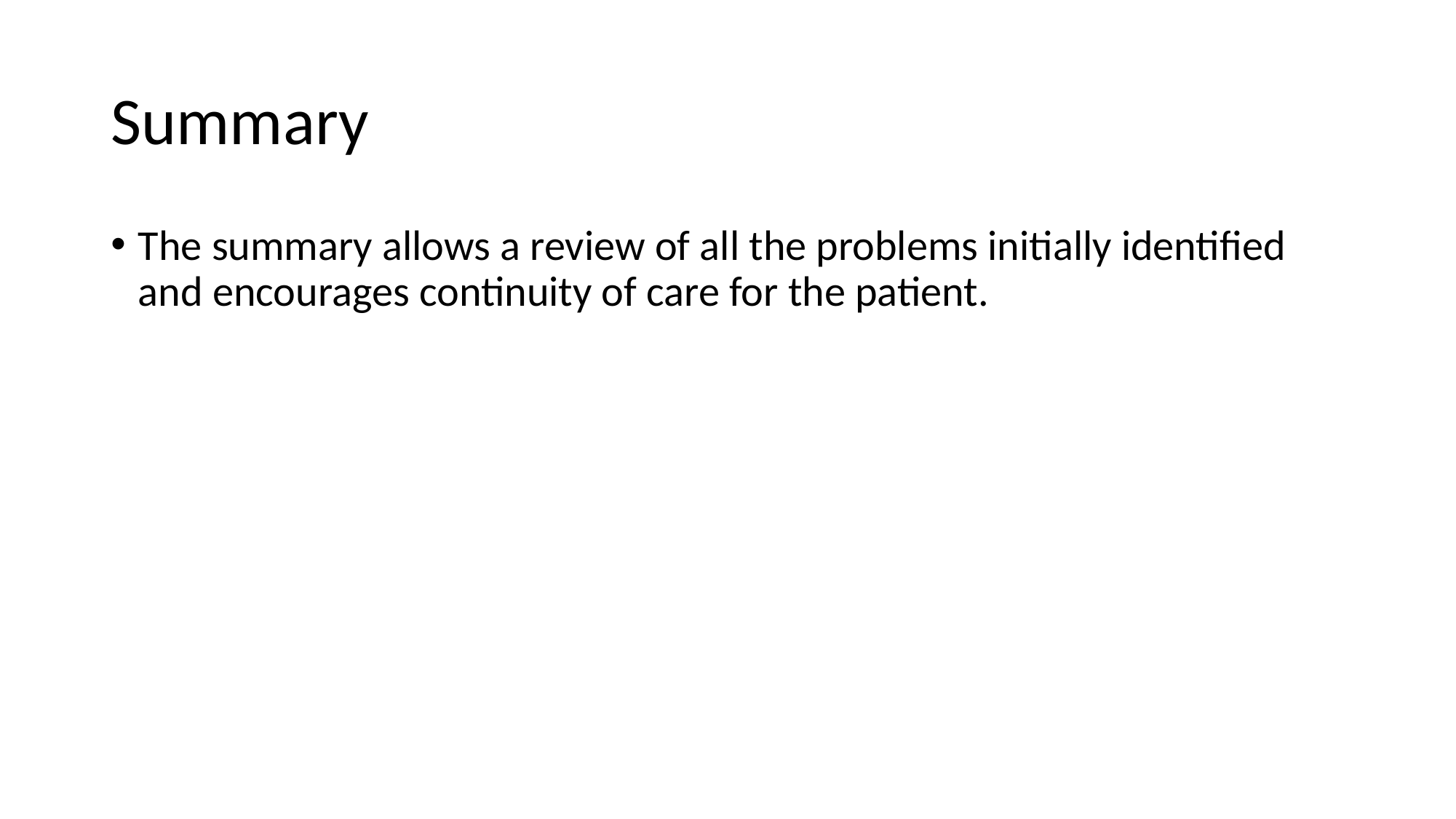

# Summary
The summary allows a review of all the problems initially identified and encourages continuity of care for the patient.